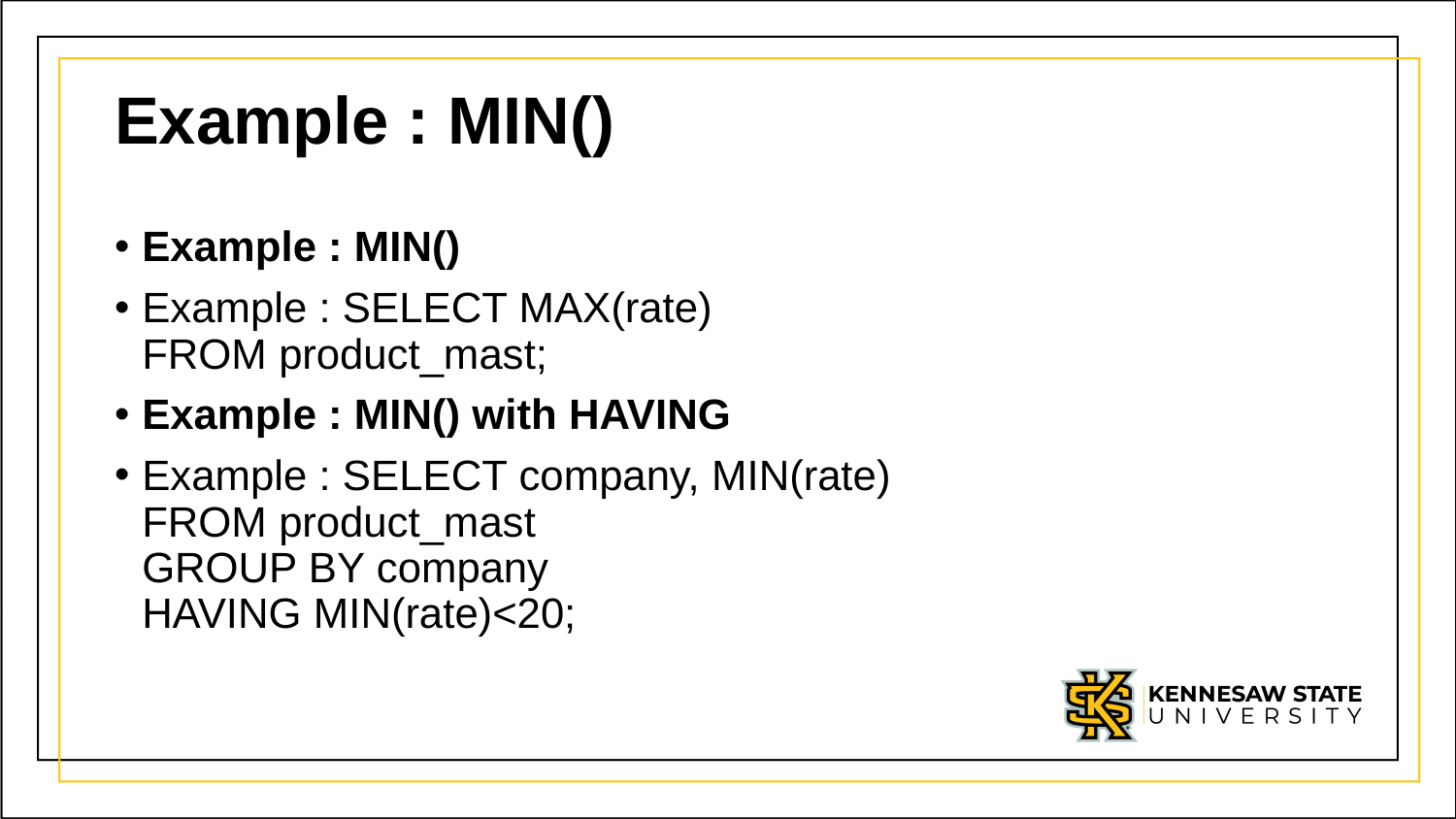

# Example : MIN()
Example : MIN()
Example : SELECT MAX(rate)
FROM product_mast;
Example : MIN() with HAVING
Example : SELECT company, MIN(rate)
FROM product_mast
GROUP BY company
HAVING MIN(rate)<20;